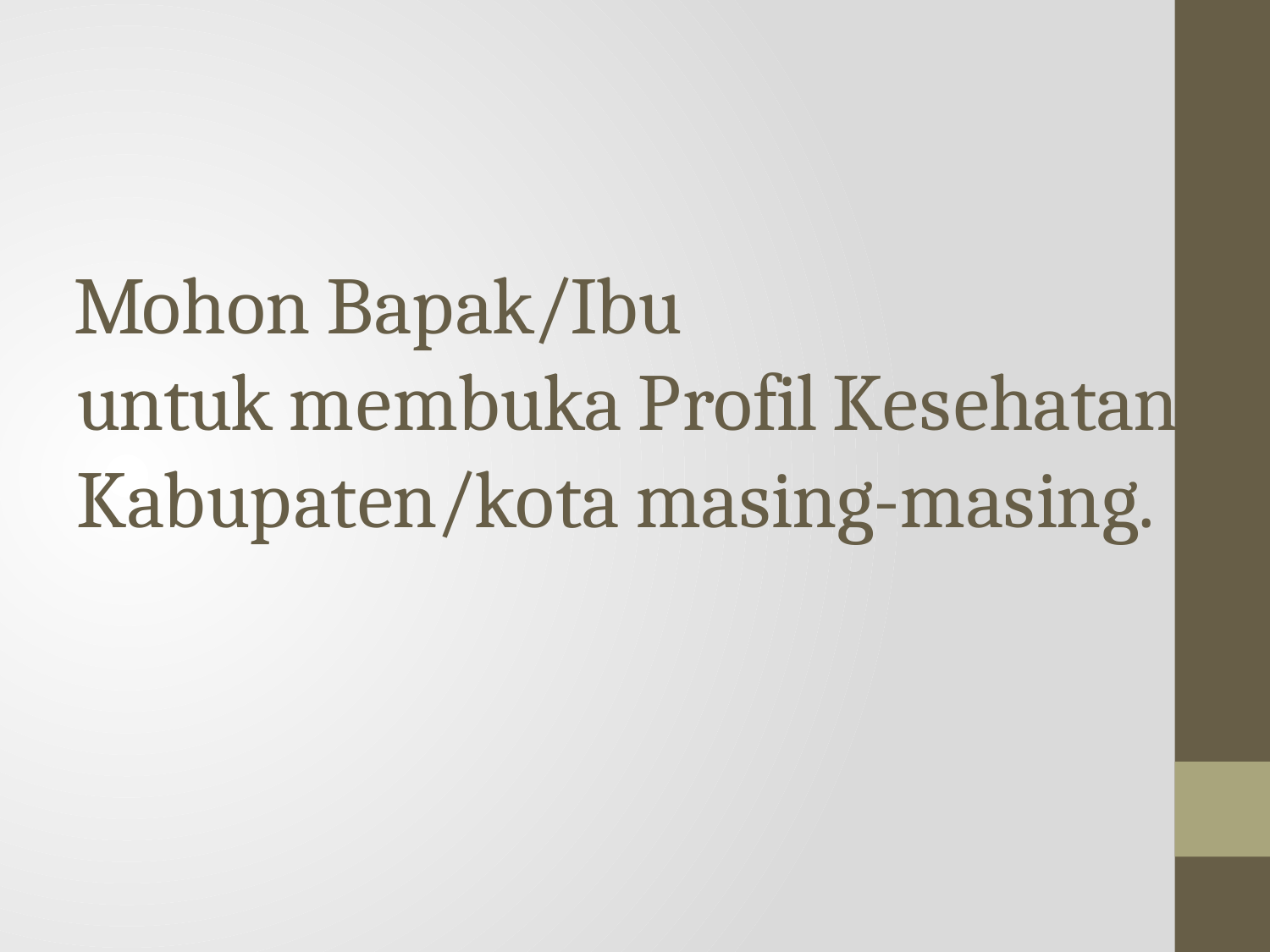

# Mohon Bapak/Ibu untuk membuka Profil Kesehatan Kabupaten/kota masing-masing.